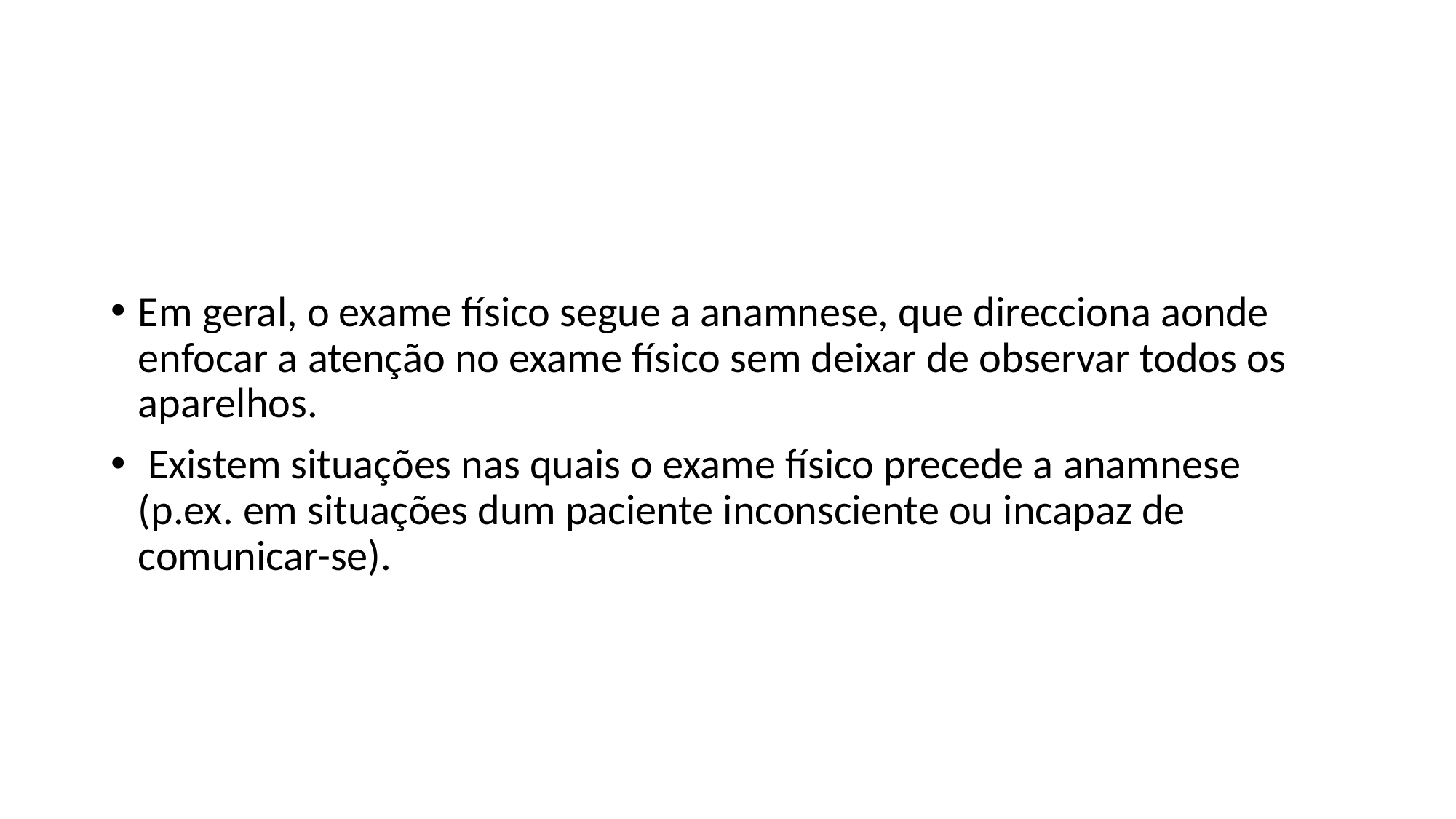

#

Em geral, o exame físico segue a anamnese, que direcciona aonde enfocar a atenção no exame físico sem deixar de observar todos os aparelhos.
 Existem situações nas quais o exame físico precede a anamnese (p.ex. em situações dum paciente inconsciente ou incapaz de comunicar-se).